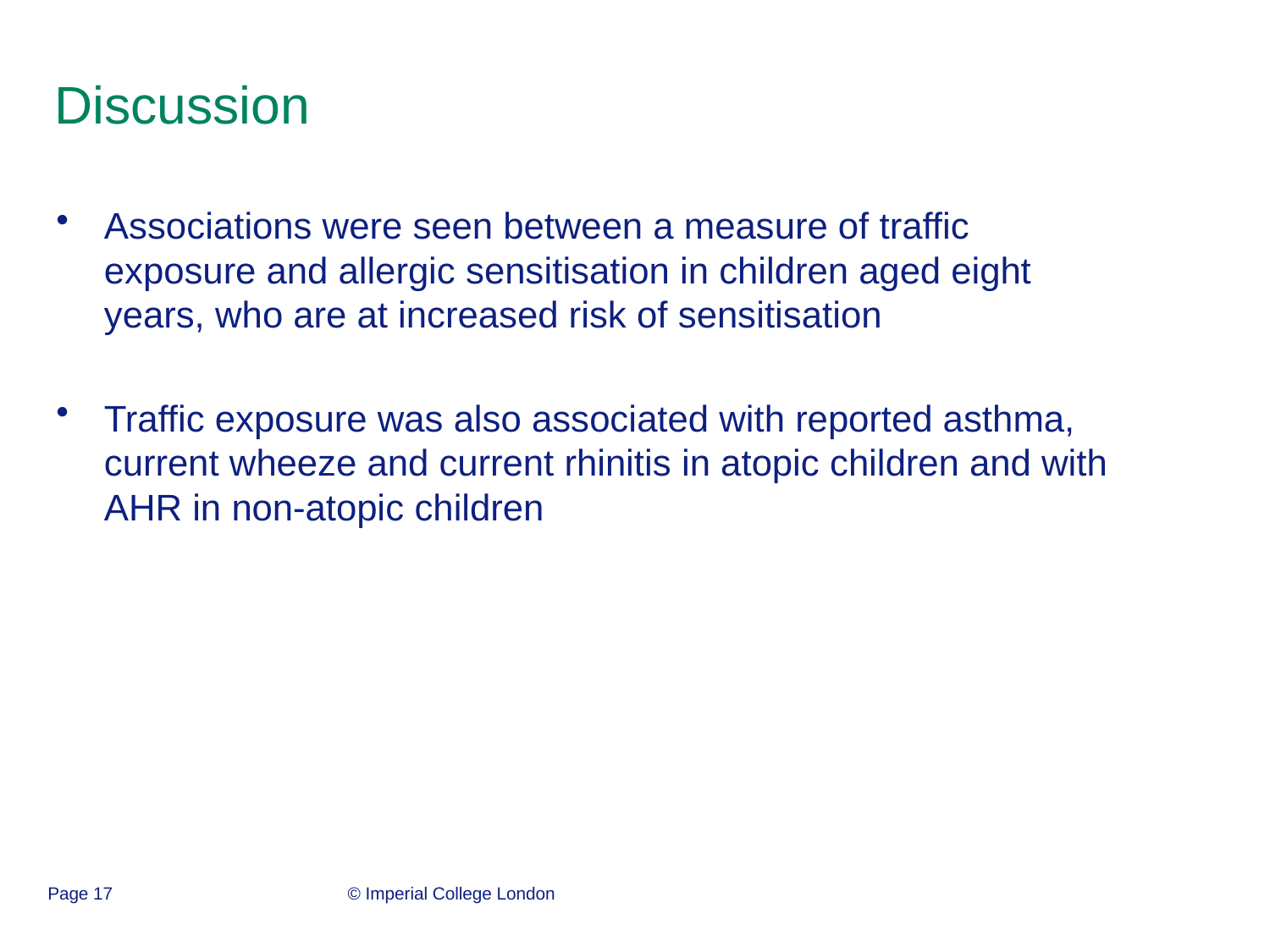

# Discussion
Associations were seen between a measure of traffic exposure and allergic sensitisation in children aged eight years, who are at increased risk of sensitisation

Traffic exposure was also associated with reported asthma, current wheeze and current rhinitis in atopic children and with AHR in non-atopic children
Page 17
© Imperial College London